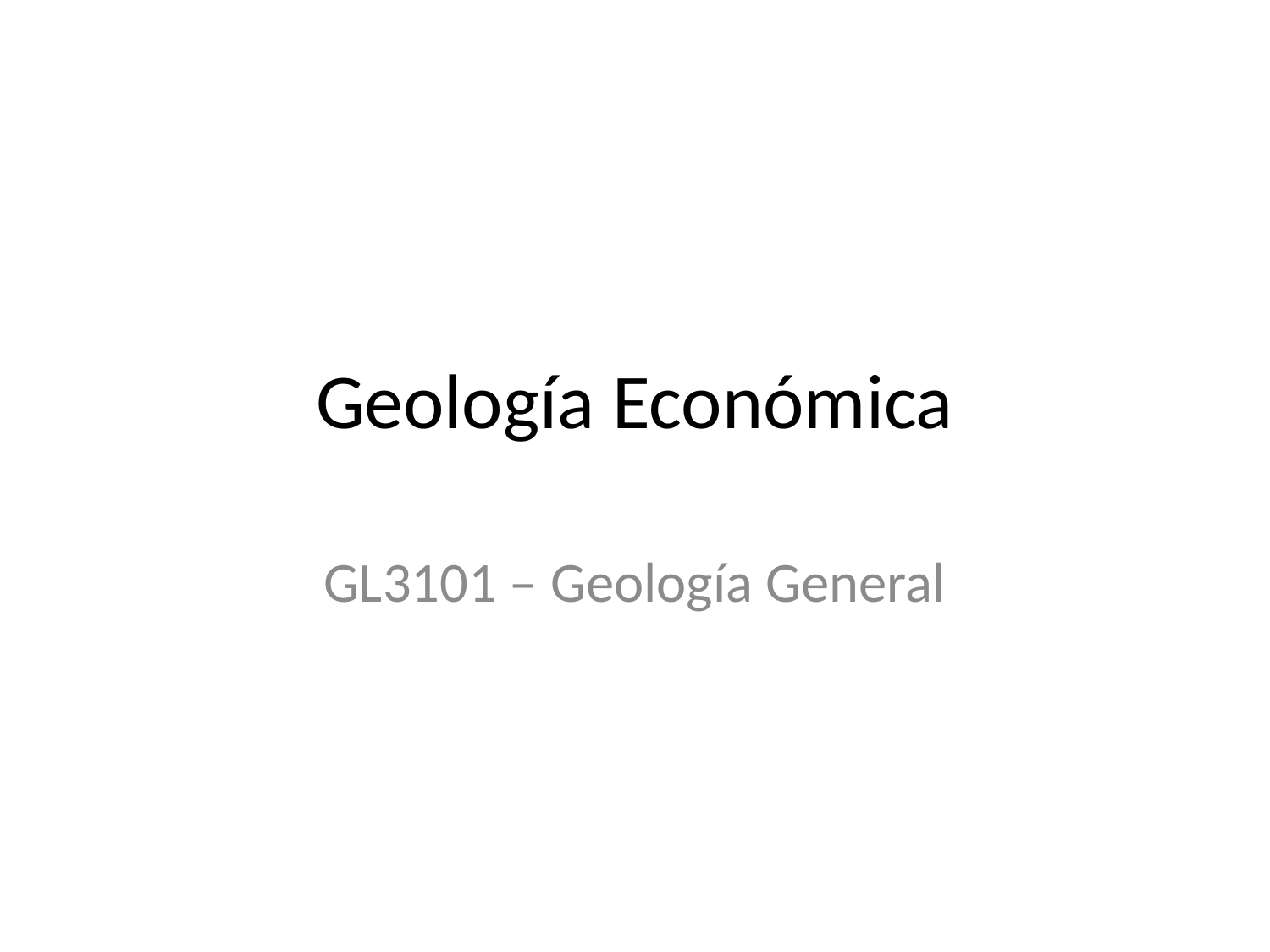

# Geología Económica
GL3101 – Geología General